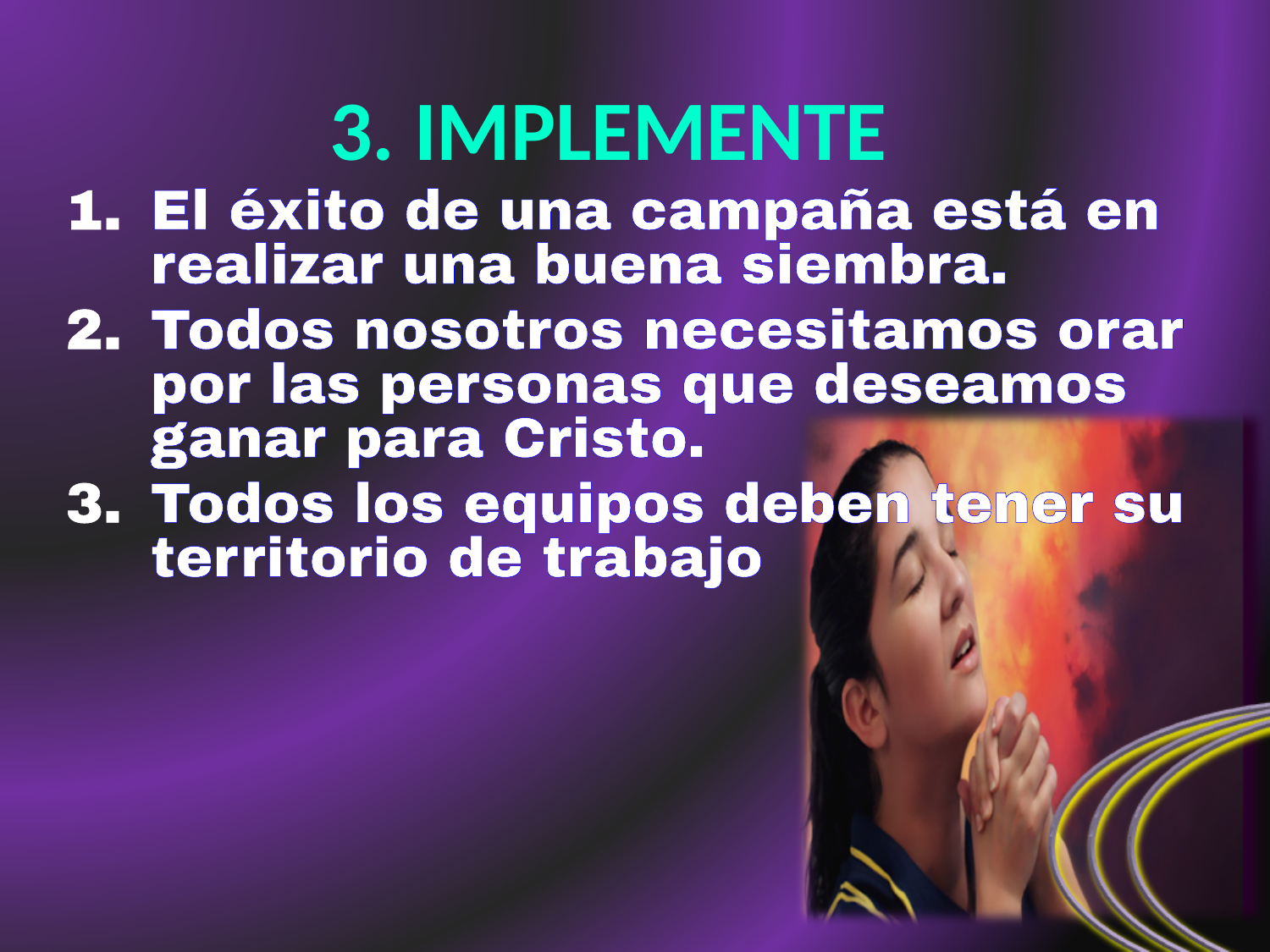

# 3. IMPLEMENTE
El éxito de una campaña está en realizar una buena siembra.
Todos nosotros necesitamos orar por las personas que deseamos ganar para Cristo.
Todos los equipos deben tener su territorio de trabajo